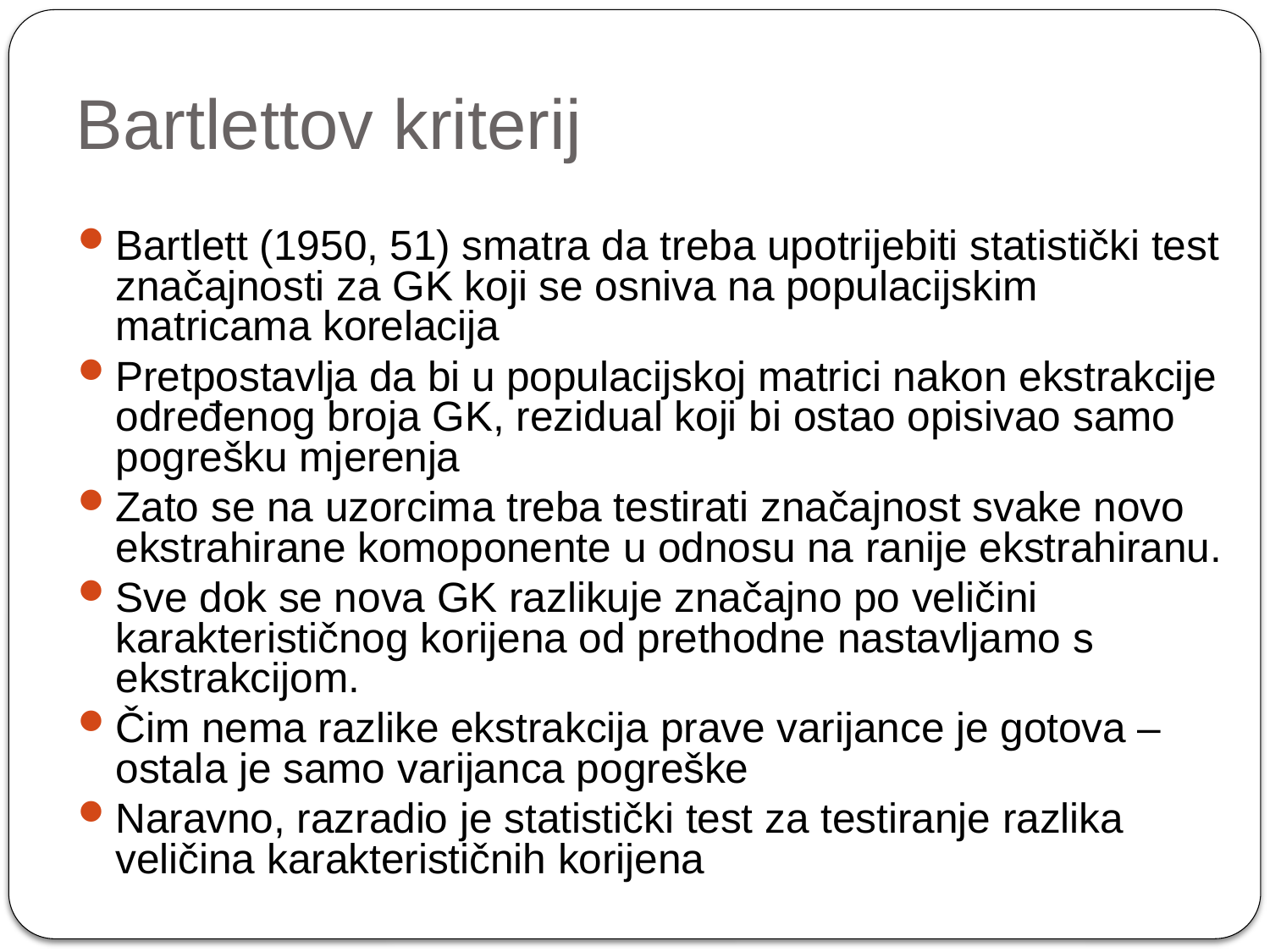

# Bartlettov kriterij
Bartlett (1950, 51) smatra da treba upotrijebiti statistički test značajnosti za GK koji se osniva na populacijskim matricama korelacija
Pretpostavlja da bi u populacijskoj matrici nakon ekstrakcije određenog broja GK, rezidual koji bi ostao opisivao samo pogrešku mjerenja
Zato se na uzorcima treba testirati značajnost svake novo ekstrahirane komoponente u odnosu na ranije ekstrahiranu.
Sve dok se nova GK razlikuje značajno po veličini karakterističnog korijena od prethodne nastavljamo s ekstrakcijom.
Čim nema razlike ekstrakcija prave varijance je gotova – ostala je samo varijanca pogreške
Naravno, razradio je statistički test za testiranje razlika veličina karakterističnih korijena